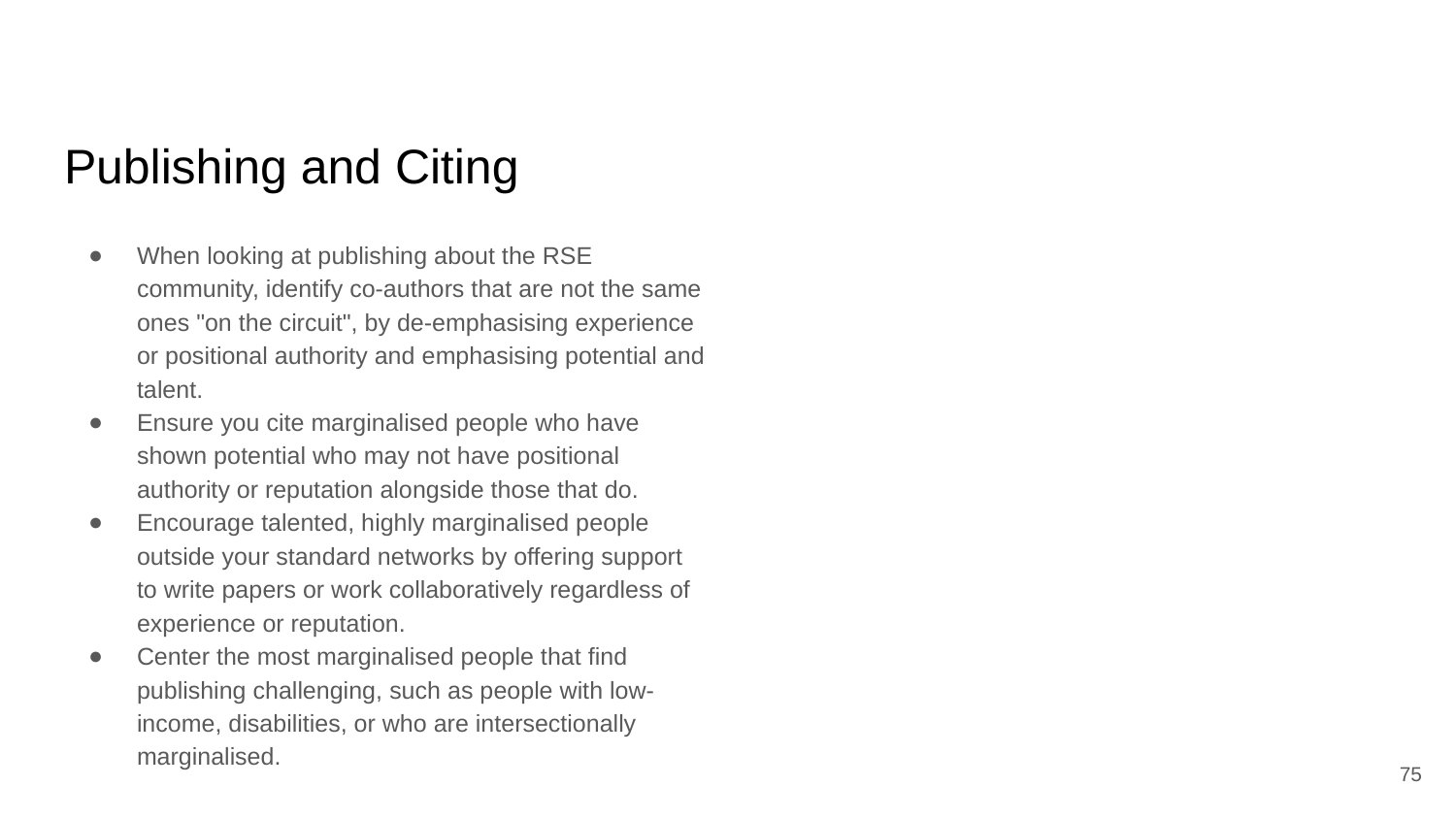

# Publishing and Citing
When looking at publishing about the RSE community, identify co-authors that are not the same ones "on the circuit", by de-emphasising experience or positional authority and emphasising potential and talent.
Ensure you cite marginalised people who have shown potential who may not have positional authority or reputation alongside those that do.
Encourage talented, highly marginalised people outside your standard networks by offering support to write papers or work collaboratively regardless of experience or reputation.
Center the most marginalised people that find publishing challenging, such as people with low-income, disabilities, or who are intersectionally marginalised.
75